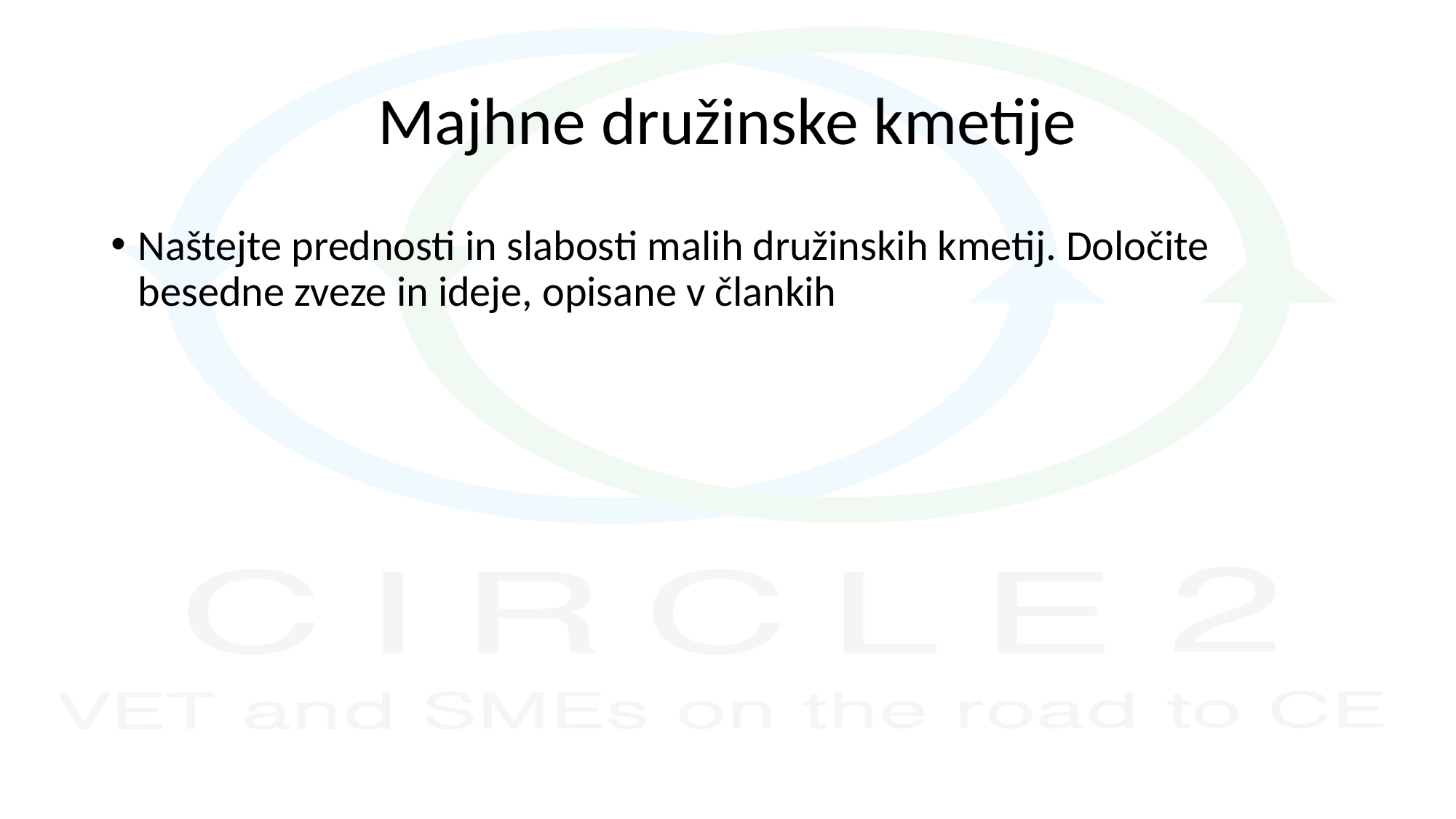

# Majhne družinske kmetije
Naštejte prednosti in slabosti malih družinskih kmetij. Določite besedne zveze in ideje, opisane v člankih